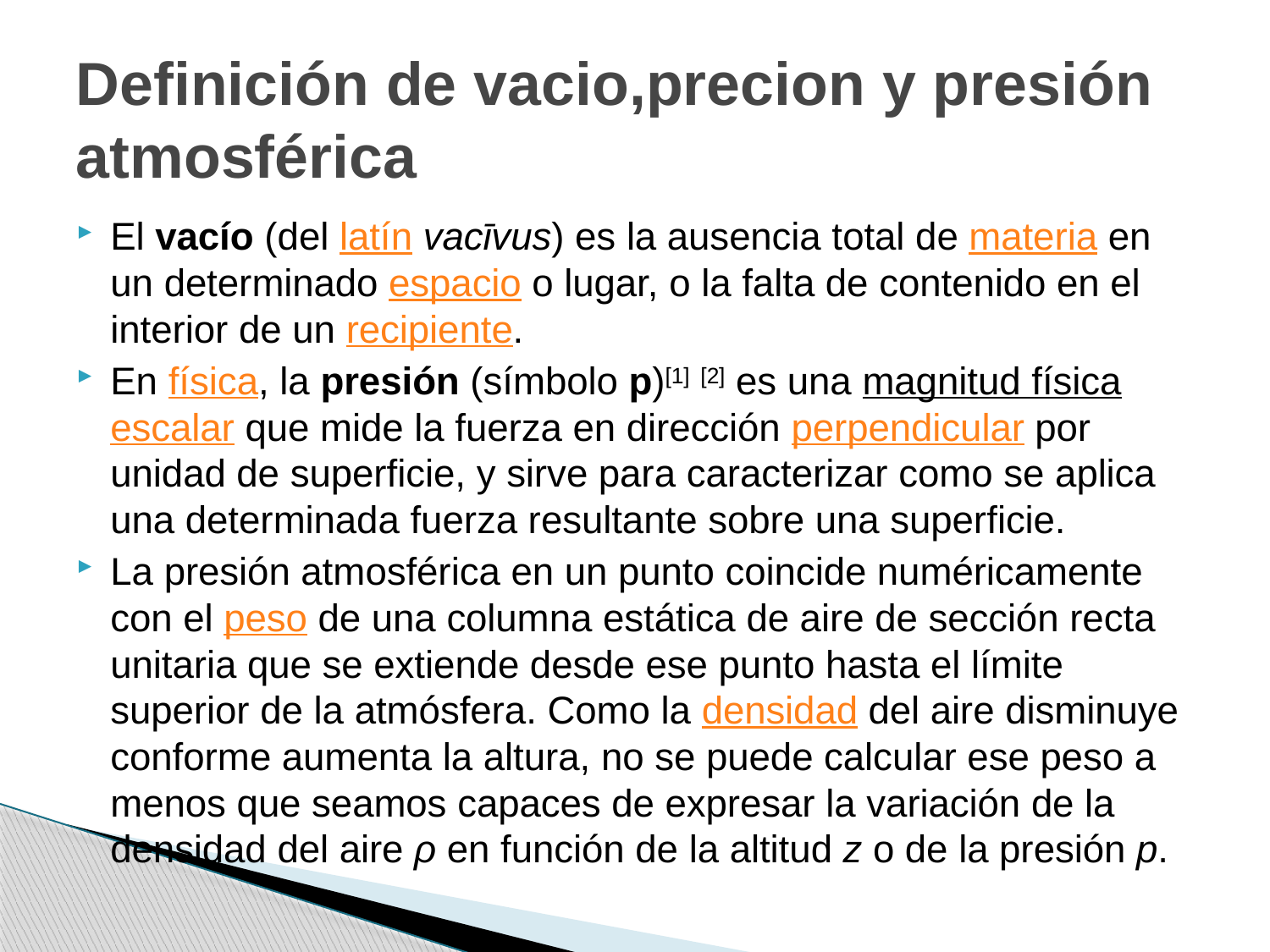

# Definición de vacio,precion y presión atmosférica
El vacío (del latín vacīvus) es la ausencia total de materia en un determinado espacio o lugar, o la falta de contenido en el interior de un recipiente.
En física, la presión (símbolo p)[1] [2] es una magnitud física escalar que mide la fuerza en dirección perpendicular por unidad de superficie, y sirve para caracterizar como se aplica una determinada fuerza resultante sobre una superficie.
La presión atmosférica en un punto coincide numéricamente con el peso de una columna estática de aire de sección recta unitaria que se extiende desde ese punto hasta el límite superior de la atmósfera. Como la densidad del aire disminuye conforme aumenta la altura, no se puede calcular ese peso a menos que seamos capaces de expresar la variación de la densidad del aire ρ en función de la altitud z o de la presión p.